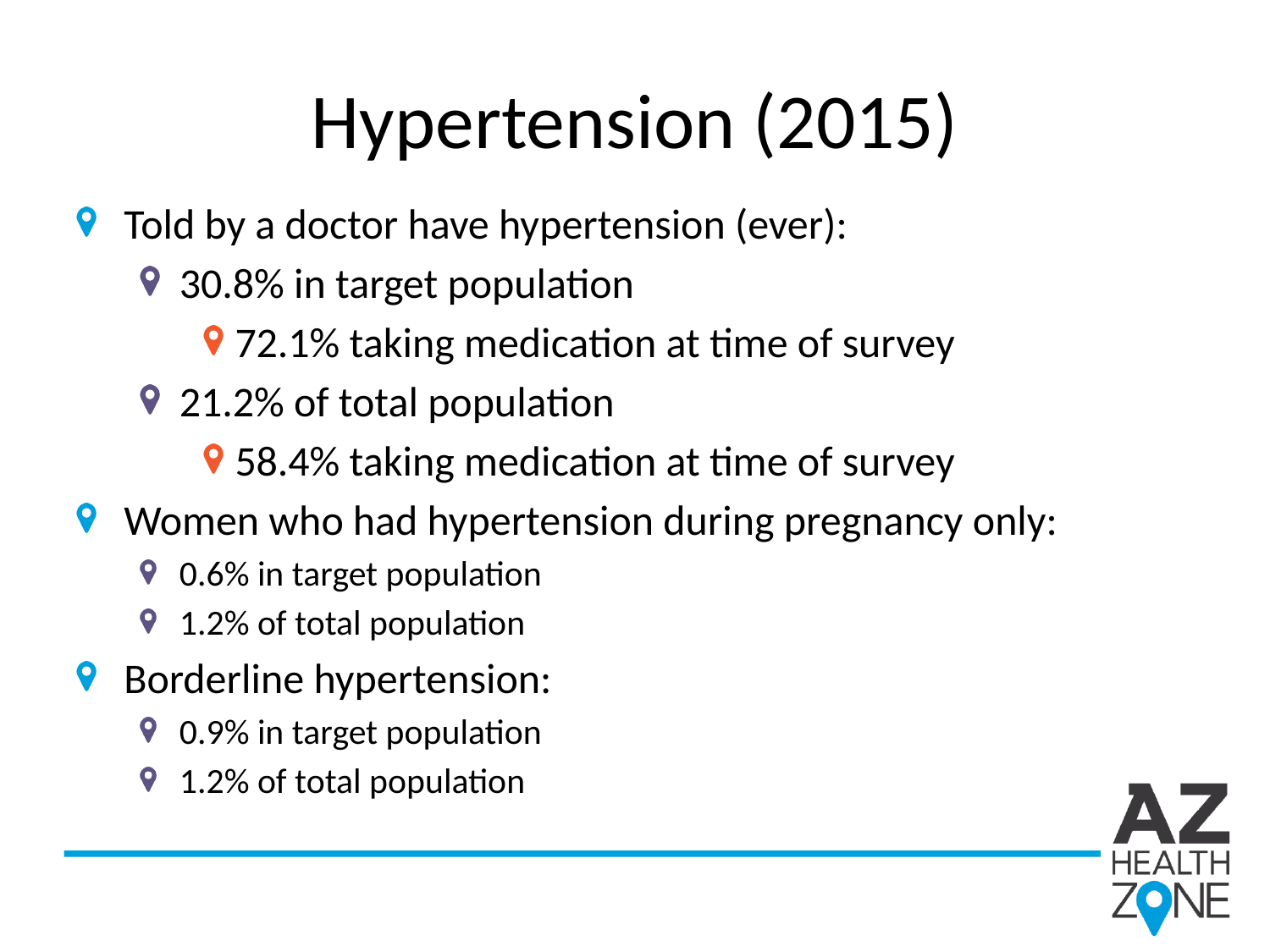

# Hypertension (2015)
Told by a doctor have hypertension (ever):
30.8% in target population
72.1% taking medication at time of survey
21.2% of total population
58.4% taking medication at time of survey
Women who had hypertension during pregnancy only:
0.6% in target population
1.2% of total population
Borderline hypertension:
0.9% in target population
1.2% of total population